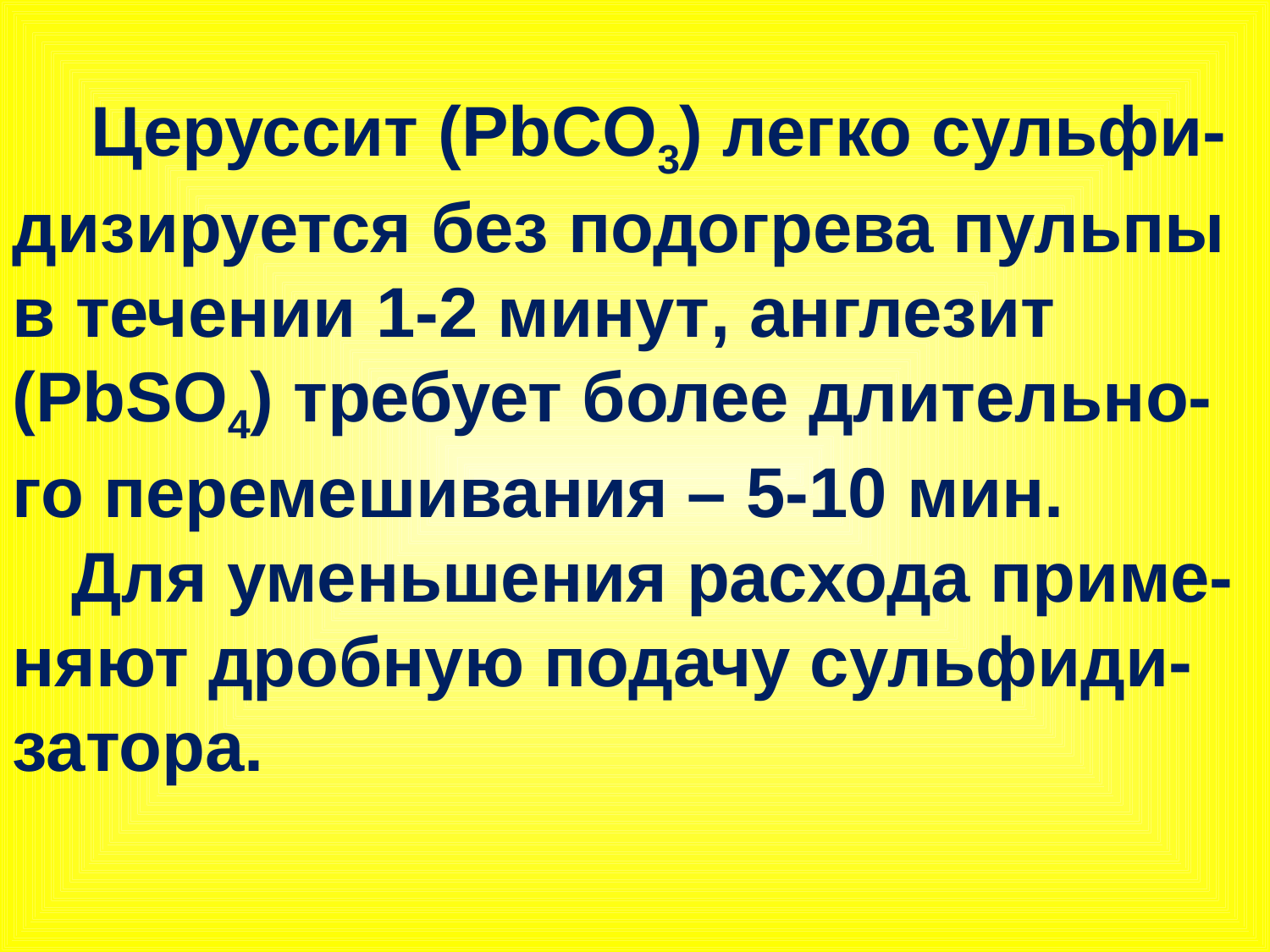

Церусcит (PbCO3) легко сульфи-дизируется без подогрева пульпы в течении 1-2 минут, англезит (PbSO4) требует более длительно-го перемешивания – 5-10 мин.
   Для уменьшения расхода приме-няют дробную подачу сульфиди-затора.